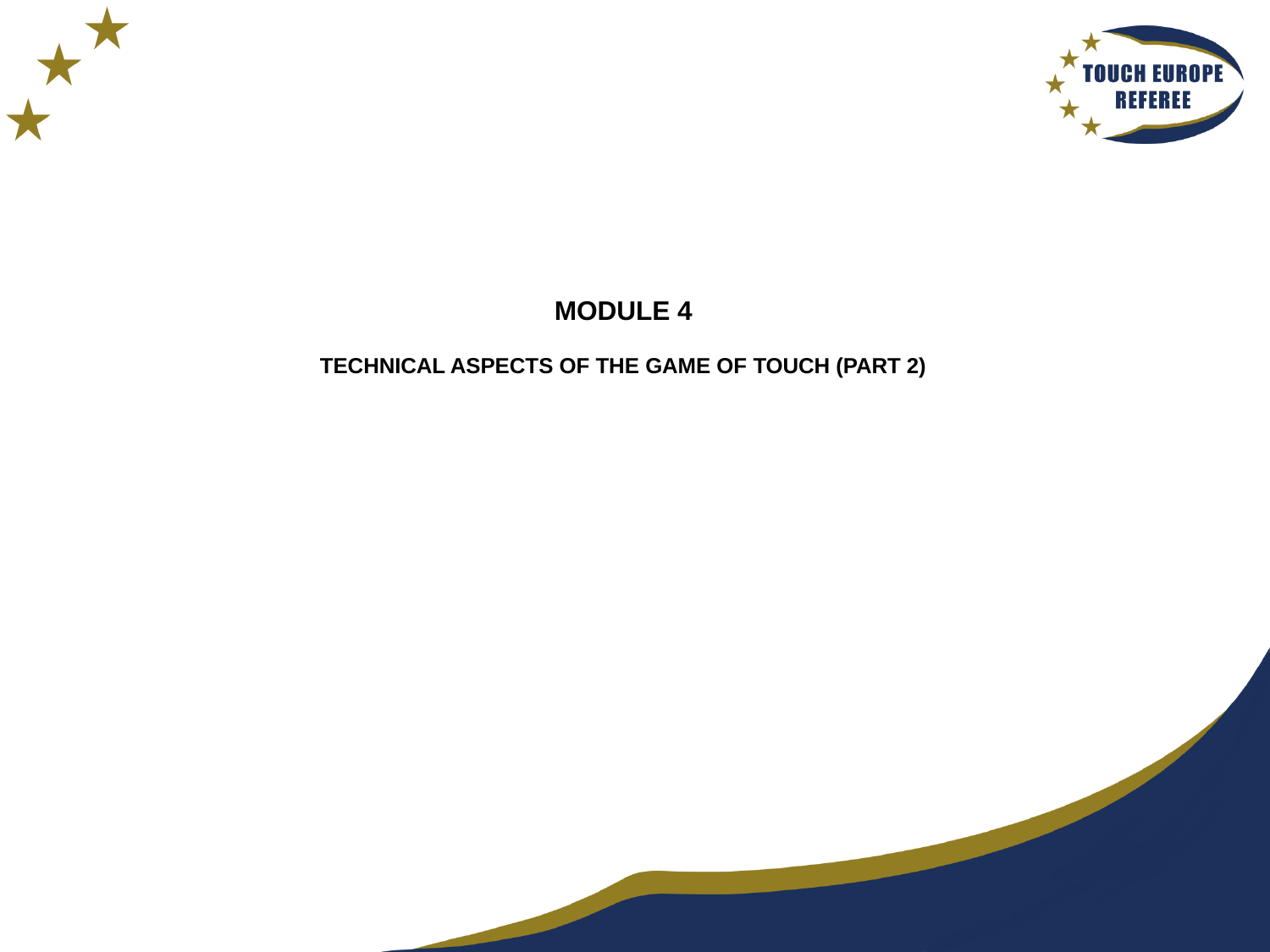

# Module 4 Technical aspects of the game of touch (part 2)